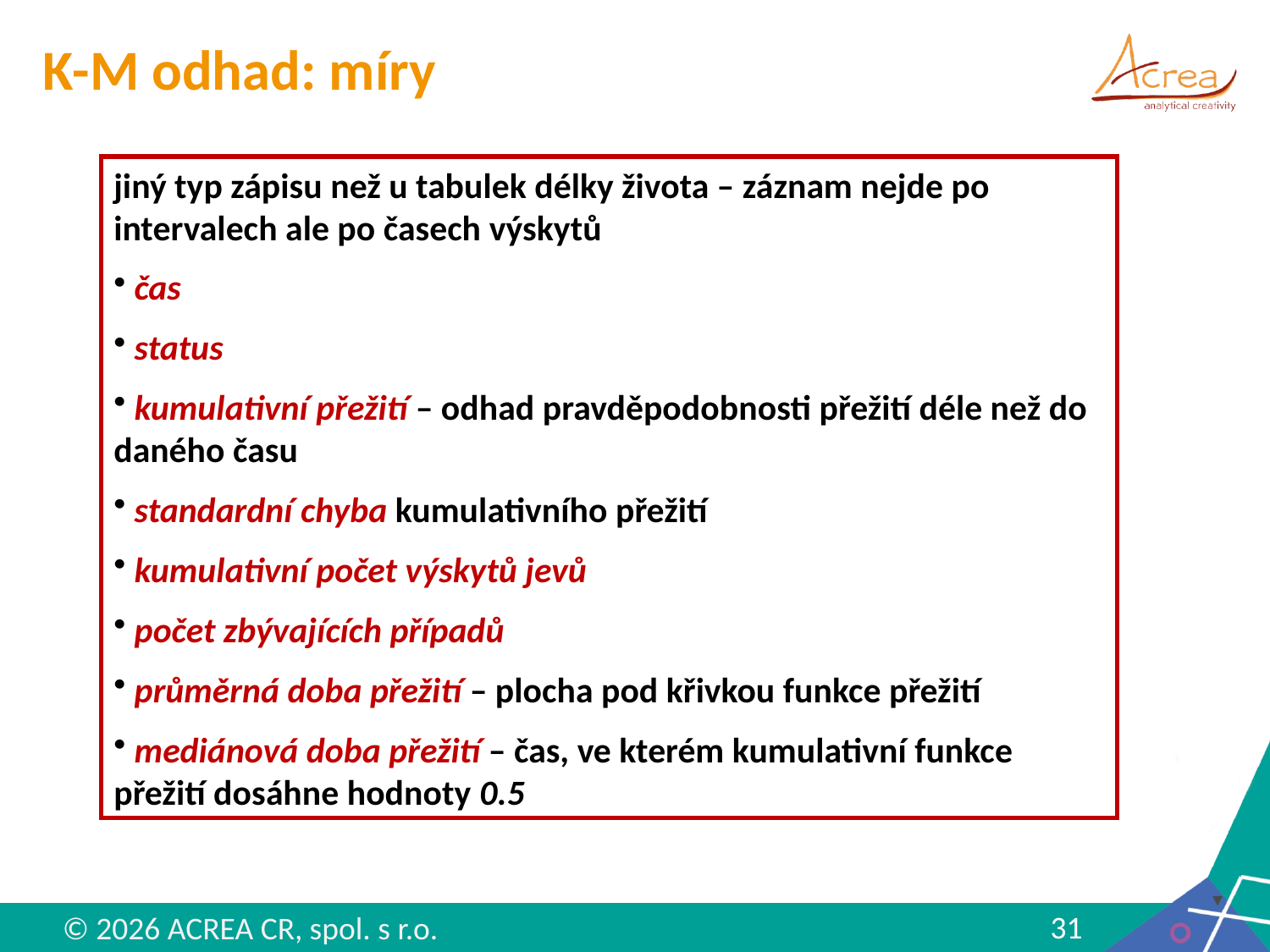

# K-M odhad: míry
jiný typ zápisu než u tabulek délky života – záznam nejde po intervalech ale po časech výskytů
 čas
 status
 kumulativní přežití – odhad pravděpodobnosti přežití déle než do daného času
 standardní chyba kumulativního přežití
 kumulativní počet výskytů jevů
 počet zbývajících případů
 průměrná doba přežití – plocha pod křivkou funkce přežití
 mediánová doba přežití – čas, ve kterém kumulativní funkce přežití dosáhne hodnoty 0.5